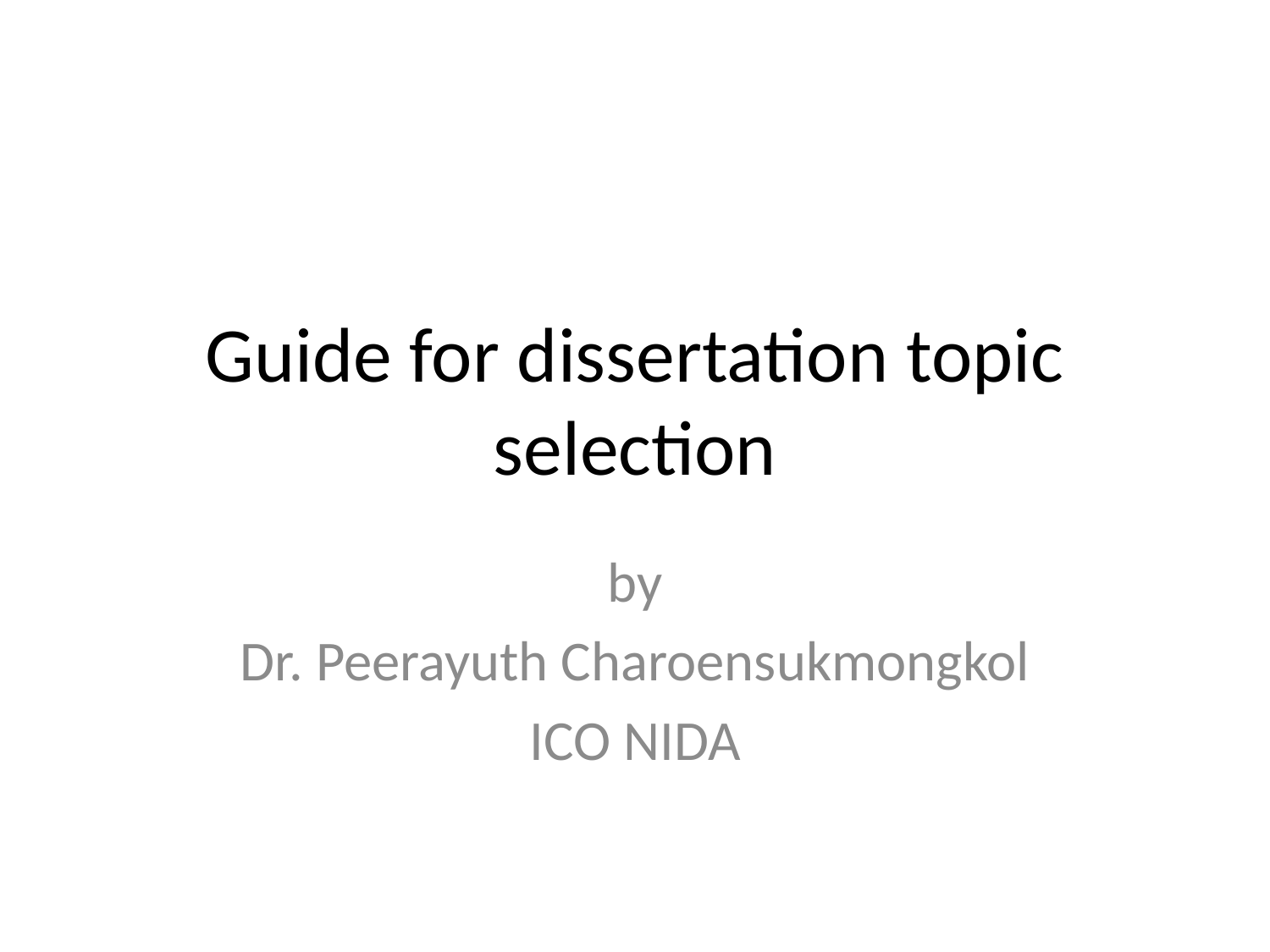

# Guide for dissertation topic selection
by
Dr. Peerayuth Charoensukmongkol
ICO NIDA